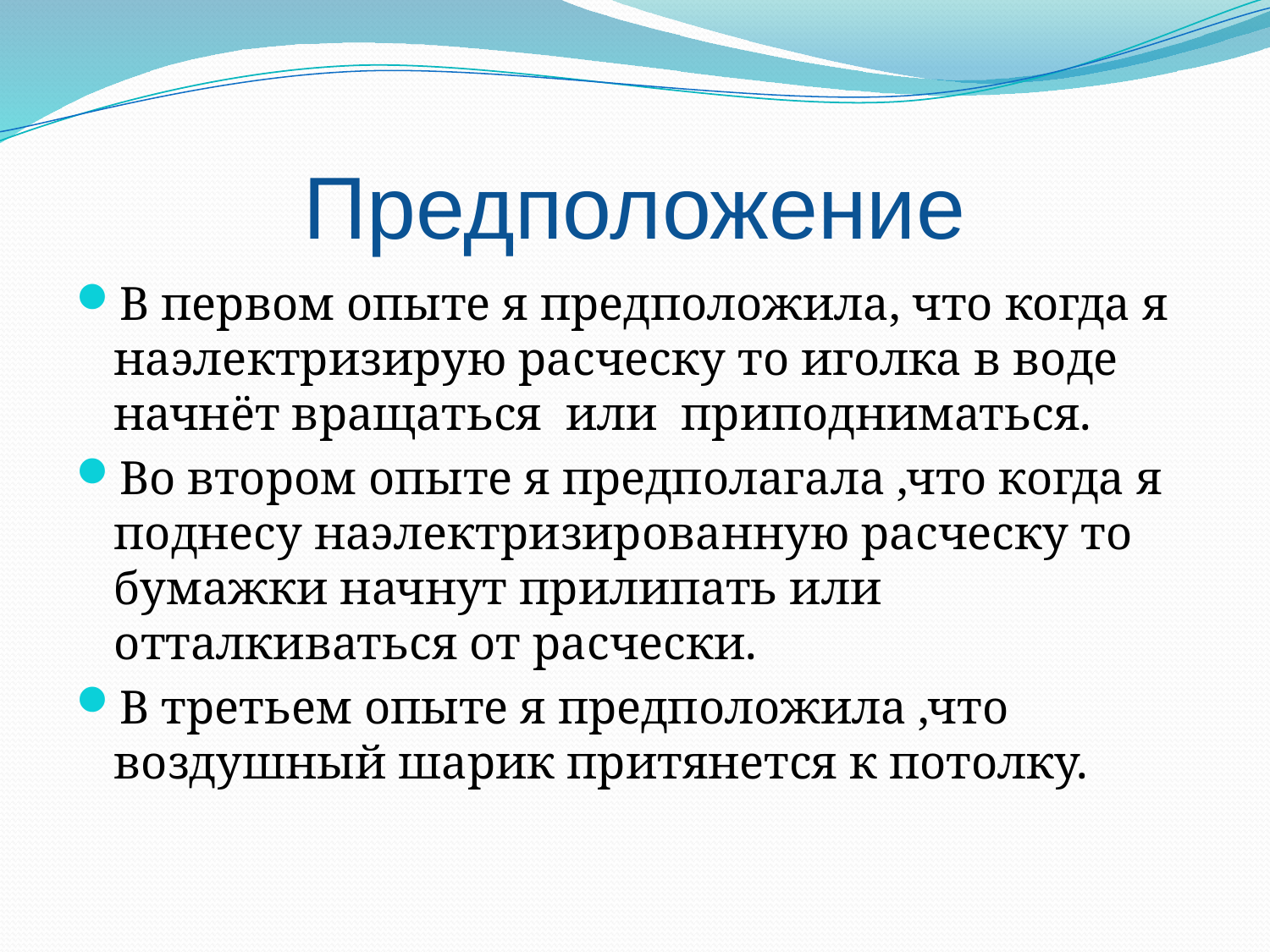

# Предположение
В первом опыте я предположила, что когда я наэлектризирую расческу то иголка в воде начнёт вращаться  или  приподниматься.
Во втором опыте я предполагала ,что когда я поднесу наэлектризированную расческу то бумажки начнут прилипать или отталкиваться от расчески.
В третьем опыте я предположила ,что воздушный шарик притянется к потолку.